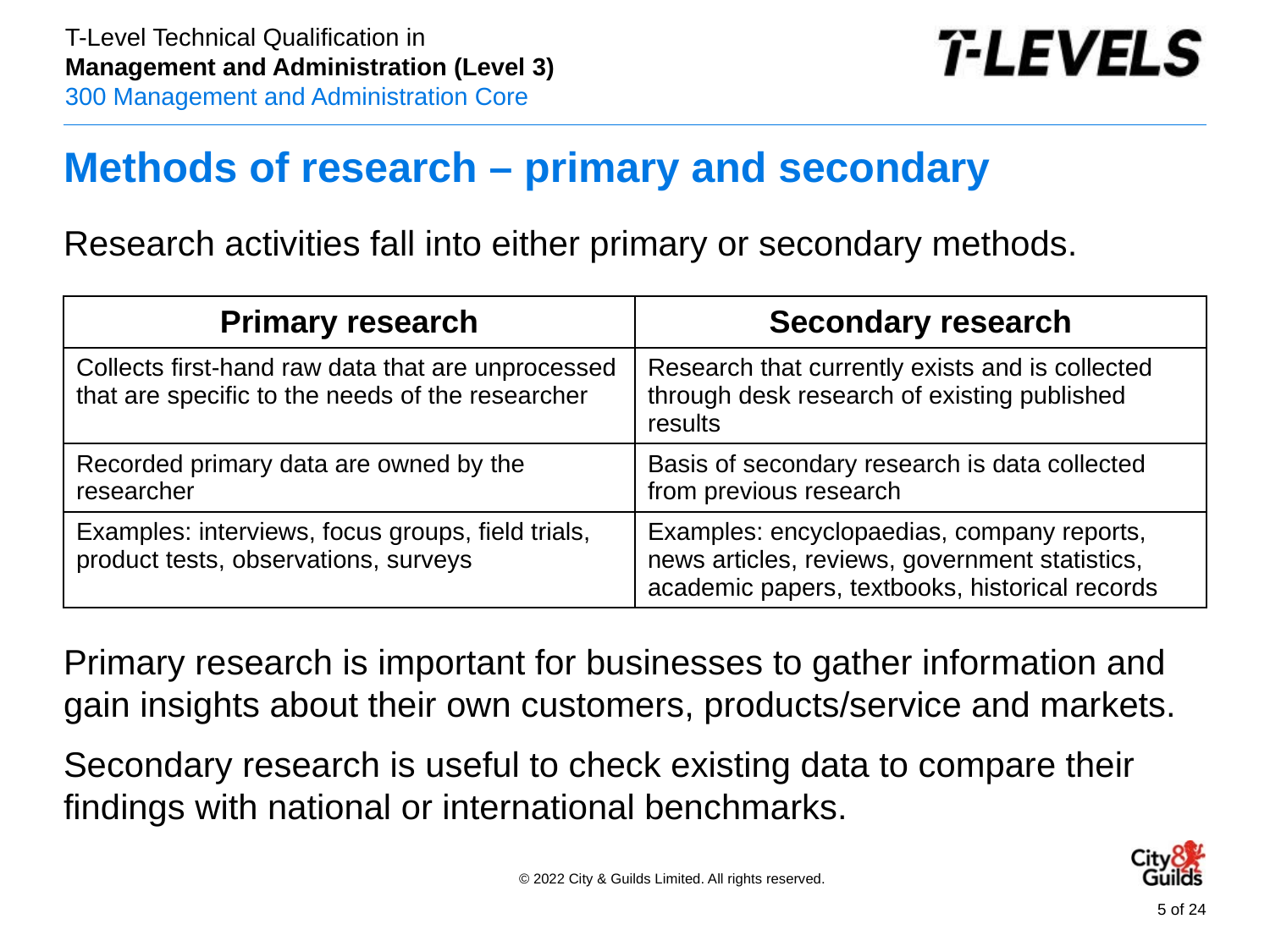

# Methods of research – primary and secondary
Research activities fall into either primary or secondary methods.

Primary research is important for businesses to gather information and gain insights about their own customers, products/service and markets.
Secondary research is useful to check existing data to compare their findings with national or international benchmarks.

| Primary research | Secondary research |
| --- | --- |
| Collects first-hand raw data that are unprocessed that are specific to the needs of the researcher | Research that currently exists and is collected through desk research of existing published results |
| Recorded primary data are owned by the researcher | Basis of secondary research is data collected from previous research |
| Examples: interviews, focus groups, field trials, product tests, observations, surveys | Examples: encyclopaedias, company reports, news articles, reviews, government statistics, academic papers, textbooks, historical records |